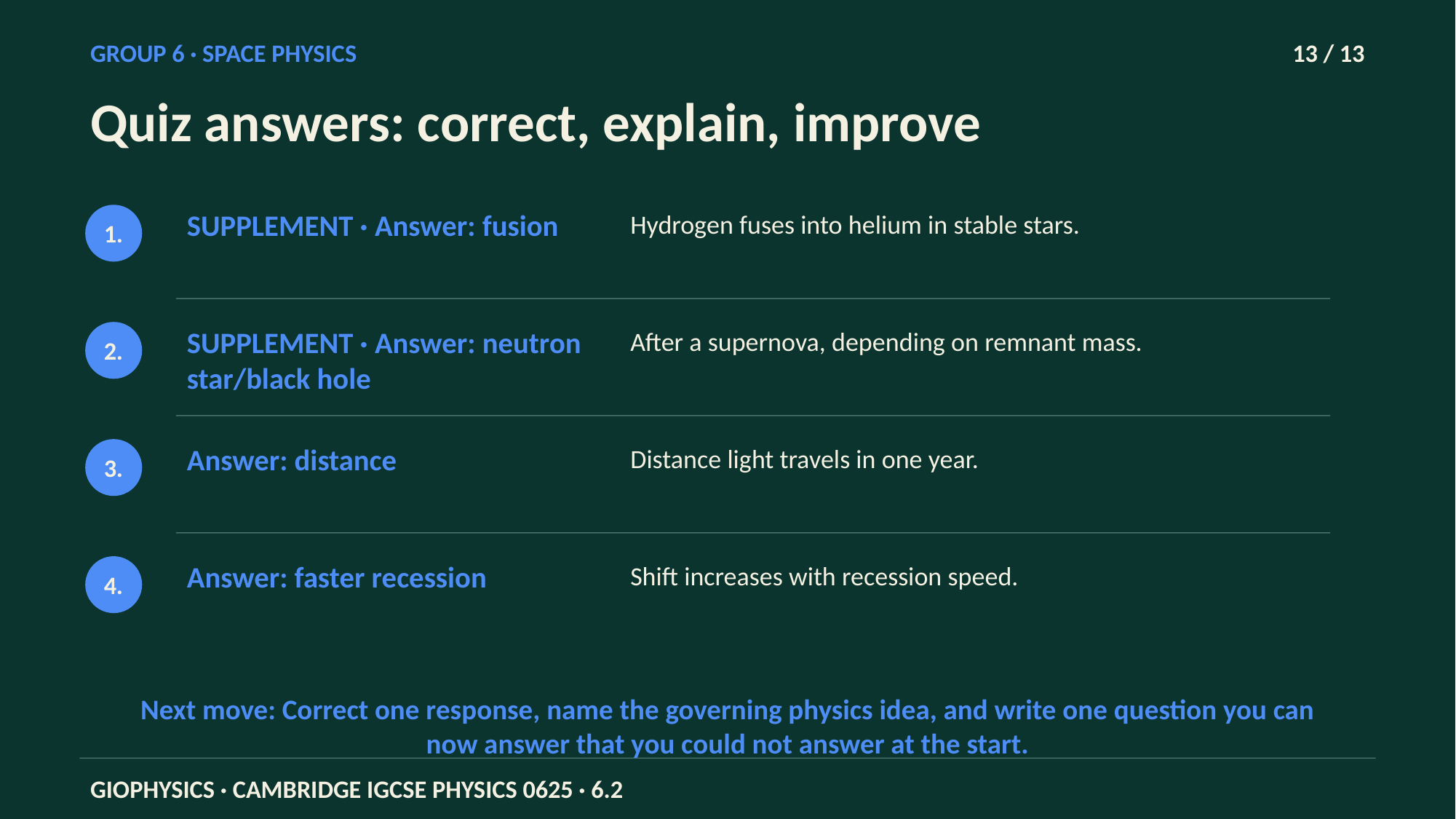

GROUP 6 · SPACE PHYSICS
13 / 13
Quiz answers: correct, explain, improve
SUPPLEMENT · Answer: fusion
Hydrogen fuses into helium in stable stars.

1.

SUPPLEMENT · Answer: neutron star/black hole
After a supernova, depending on remnant mass.

2.

Answer: distance
Distance light travels in one year.

3.

Answer: faster recession
Shift increases with recession speed.

4.
Next move: Correct one response, name the governing physics idea, and write one question you can now answer that you could not answer at the start.

GIOPHYSICS · CAMBRIDGE IGCSE PHYSICS 0625 · 6.2